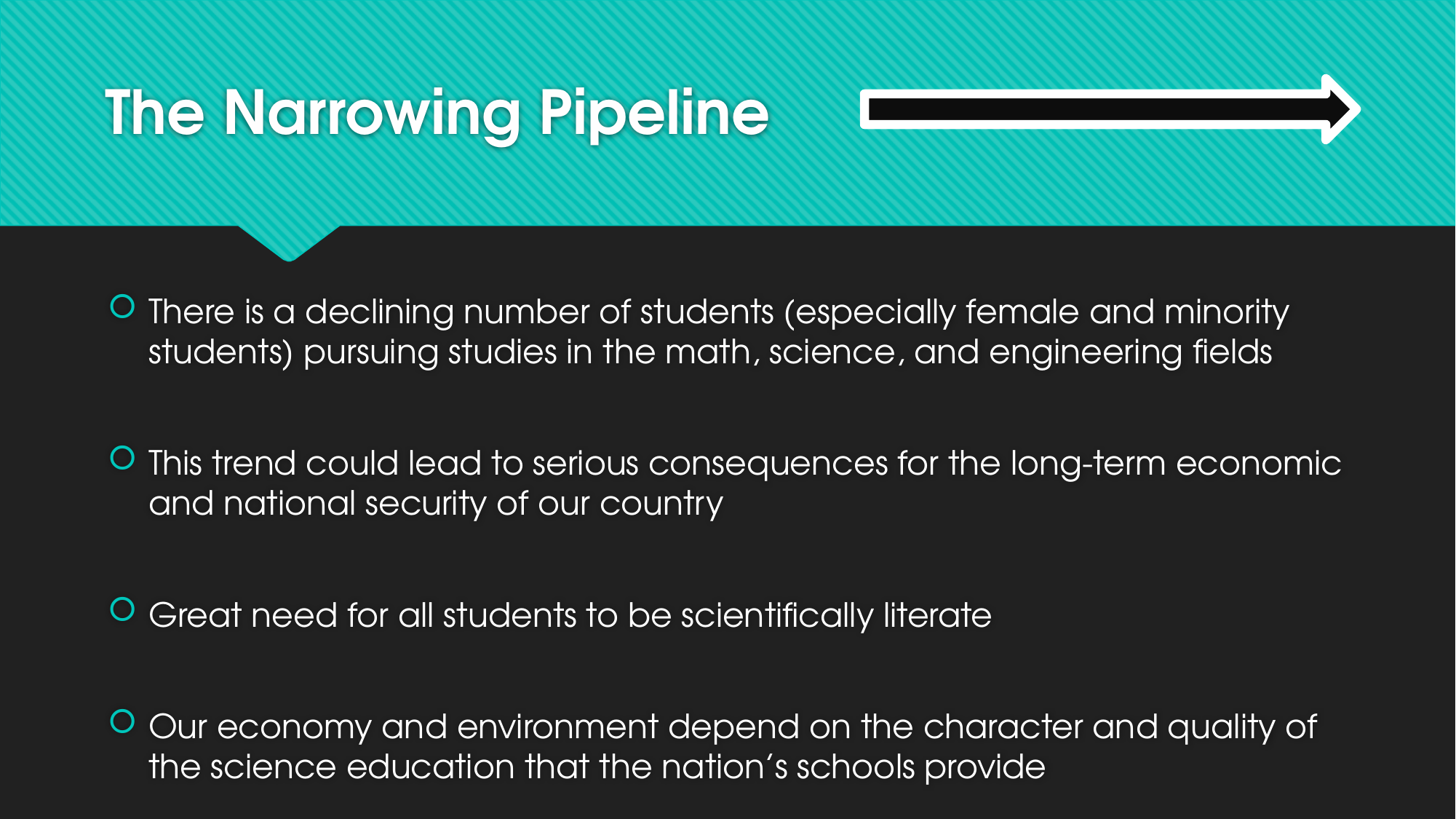

# The Narrowing Pipeline
There is a declining number of students (especially female and minority students) pursuing studies in the math, science, and engineering fields

This trend could lead to serious consequences for the long-term economic and national security of our country

Great need for all students to be scientifically literate

Our economy and environment depend on the character and quality of the science education that the nation’s schools provide